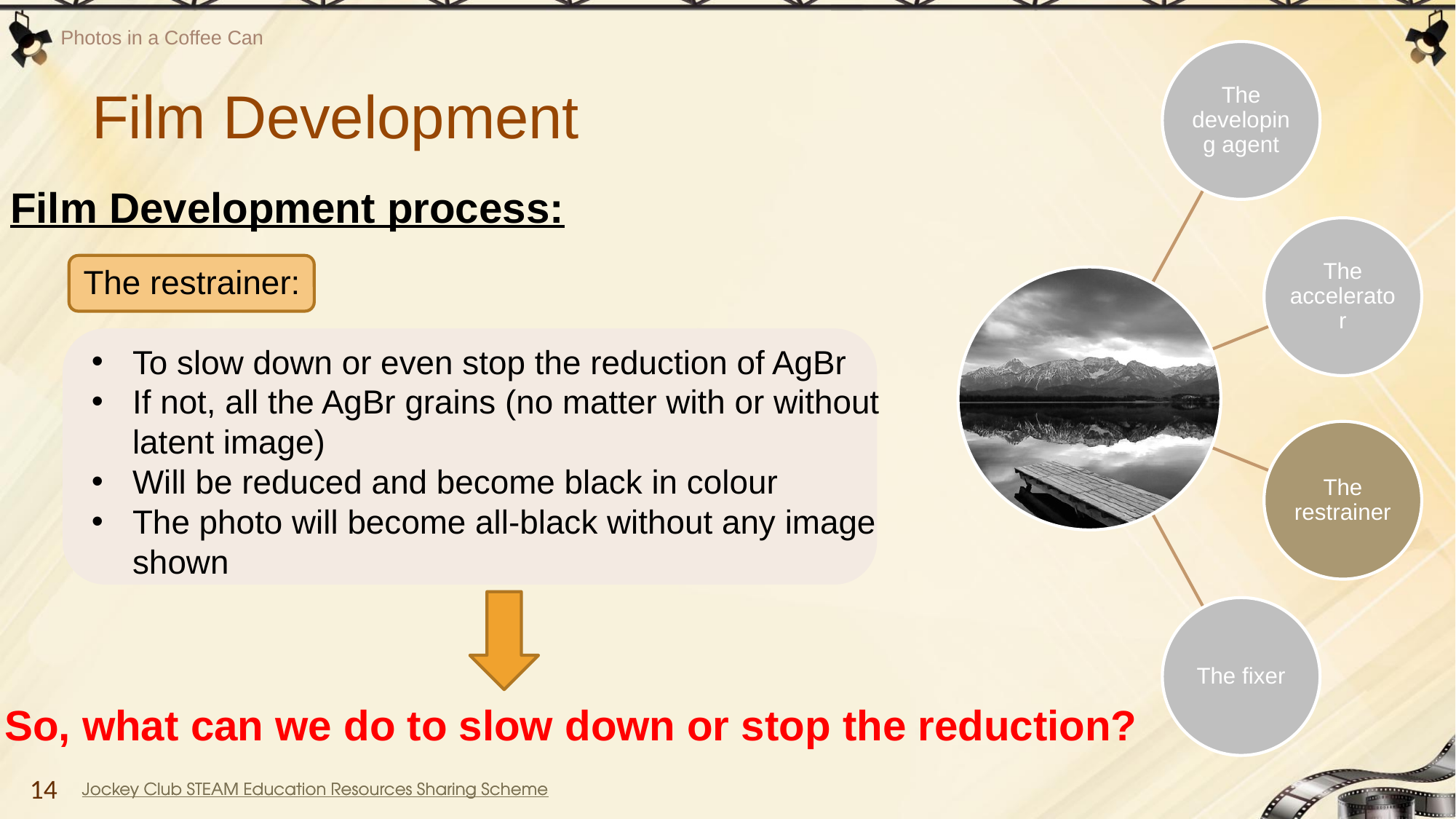

The developing agent
The accelerator
The restrainer
The fixer
# Film Development
Film Development process:

The restrainer:

To slow down or even stop the reduction of AgBr
If not, all the AgBr grains (no matter with or without latent image)
Will be reduced and become black in colour
The photo will become all-black without any image shown

So, what can we do to slow down or stop the reduction?